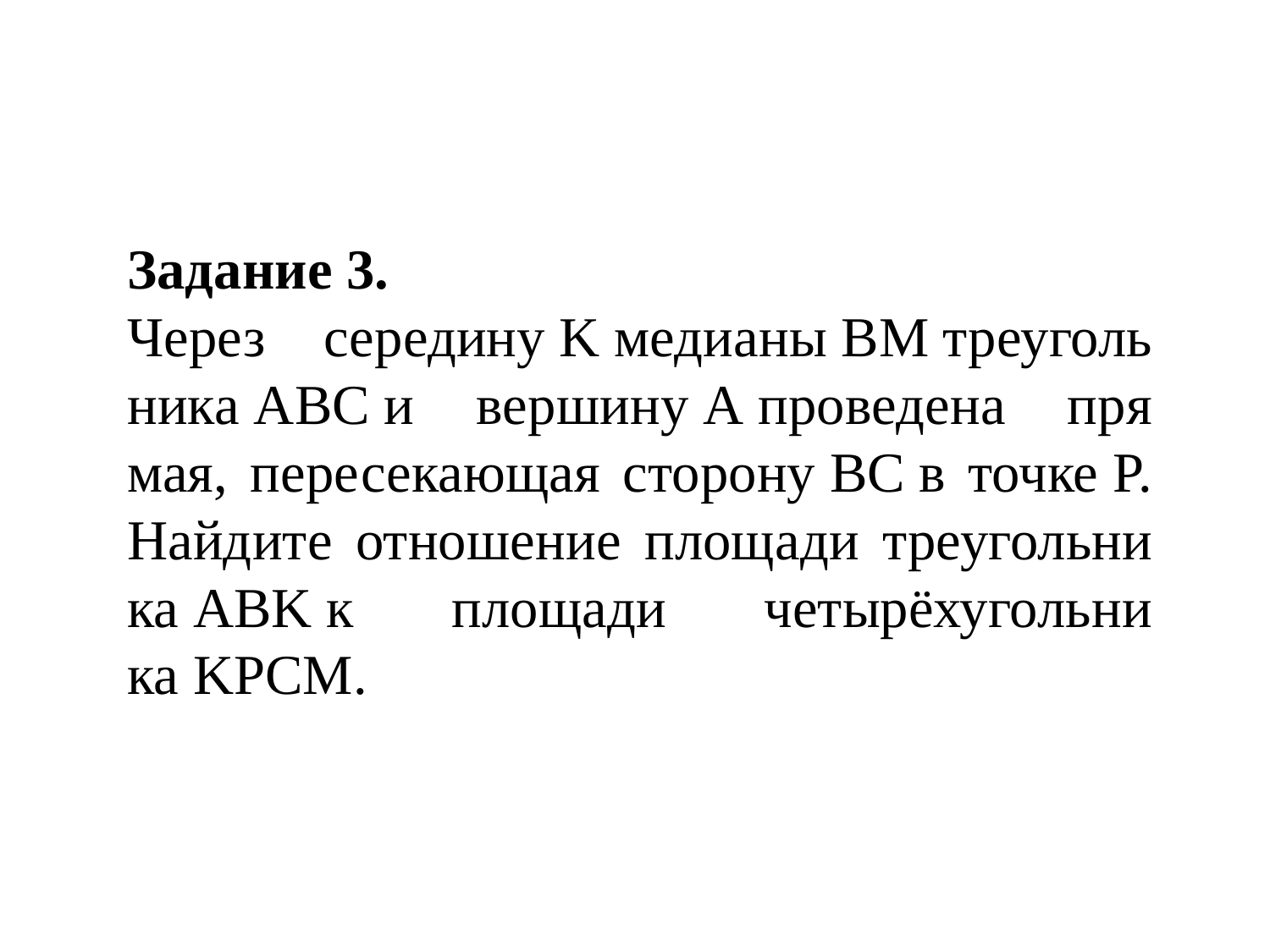

Задание 3.
Через се­ре­ди­ну K ме­ди­а­ны BM тре­уголь­ни­ка ABC и вер­ши­ну A про­ве­де­на пря­мая, пе­ре­се­ка­ю­щая сто­ро­ну BC в точке P. Най­ди­те от­но­ше­ние пло­ща­ди тре­уголь­ни­ка ABK к пло­ща­ди четырёхуголь­ни­ка KPCM.